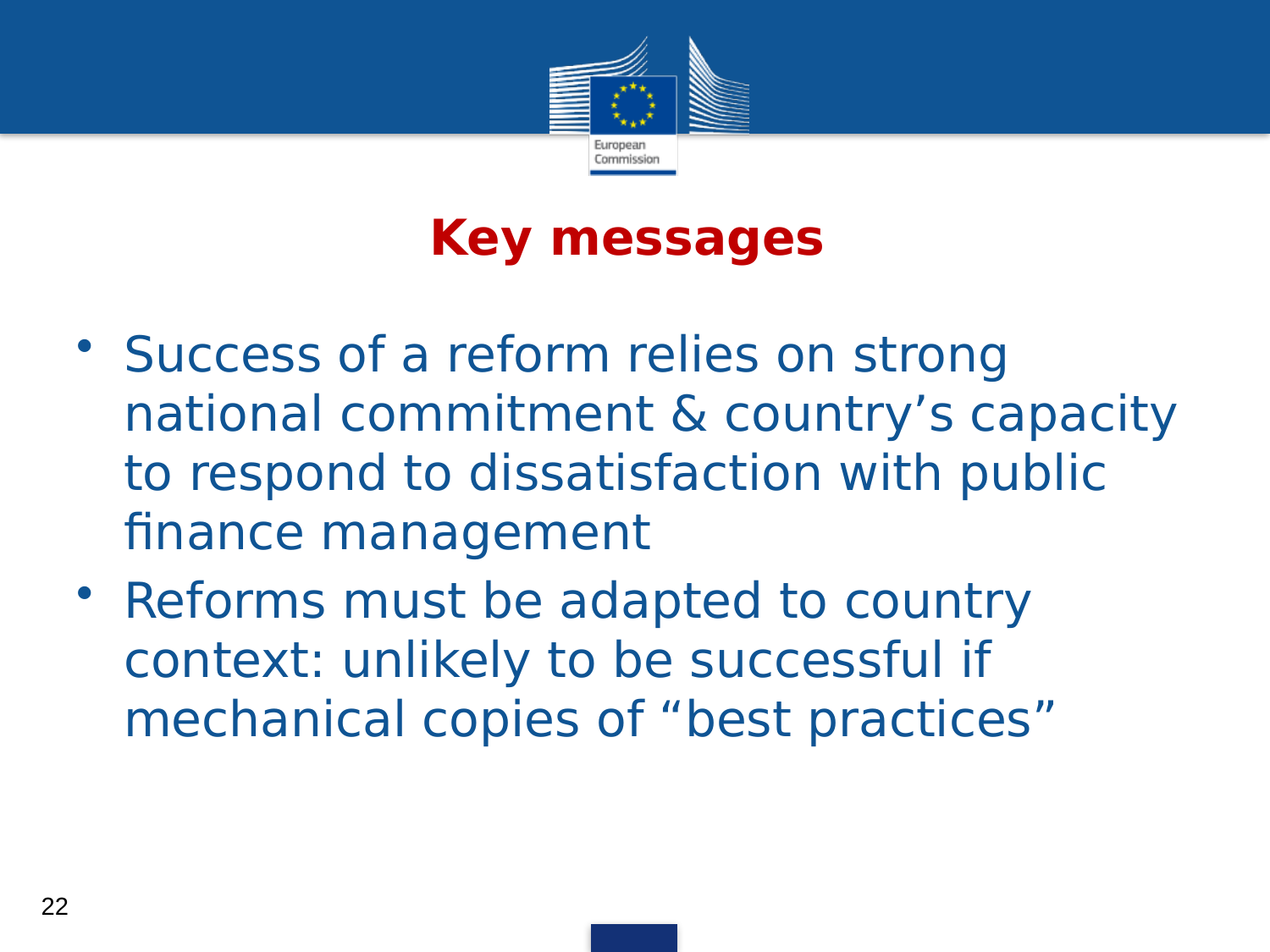

# Key messages
Success of a reform relies on strong national commitment & country’s capacity to respond to dissatisfaction with public finance management
Reforms must be adapted to country context: unlikely to be successful if mechanical copies of “best practices”
22